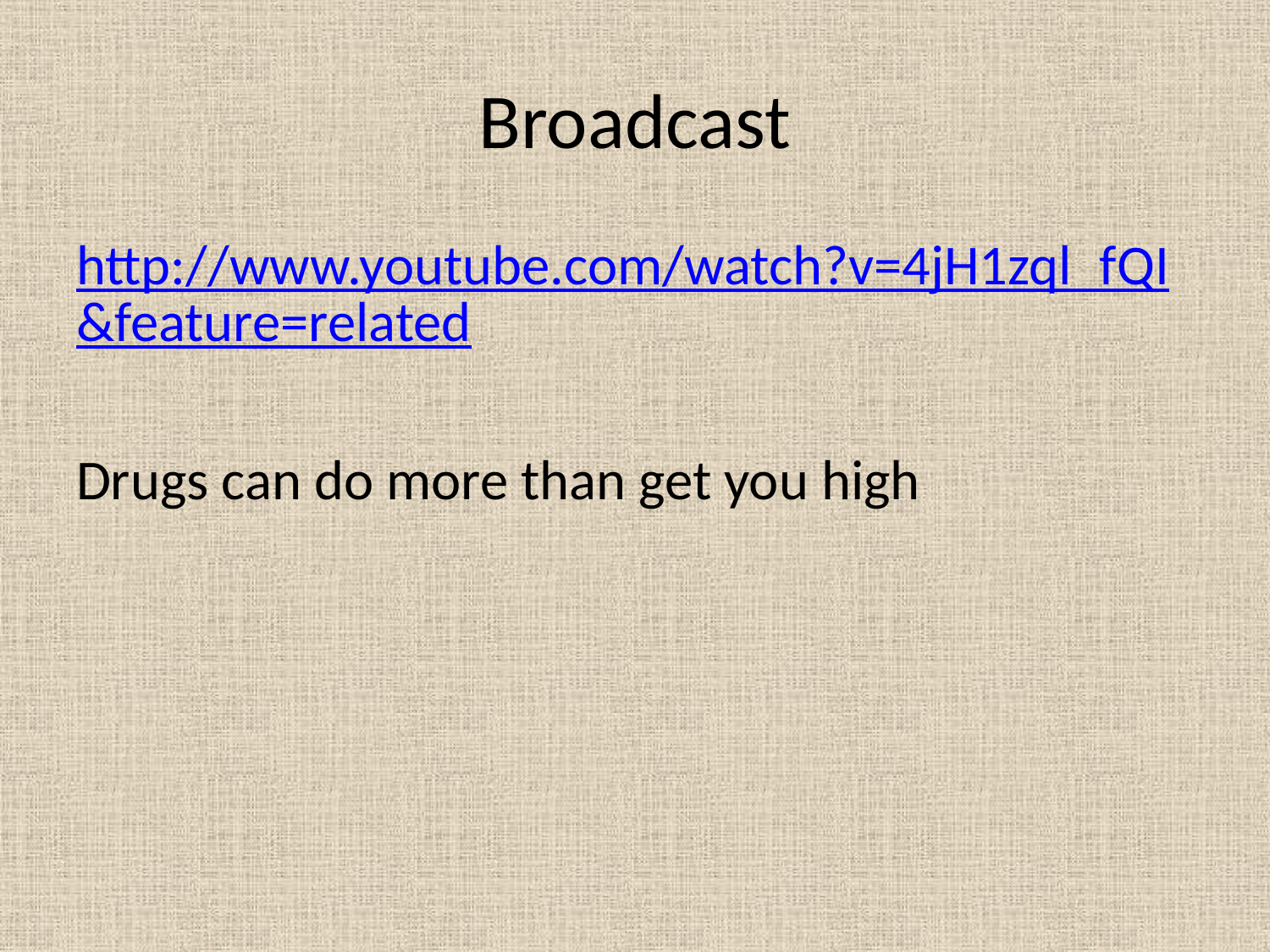

# Broadcast
http://www.youtube.com/watch?v=4jH1zql_fQI&feature=related

Drugs can do more than get you high